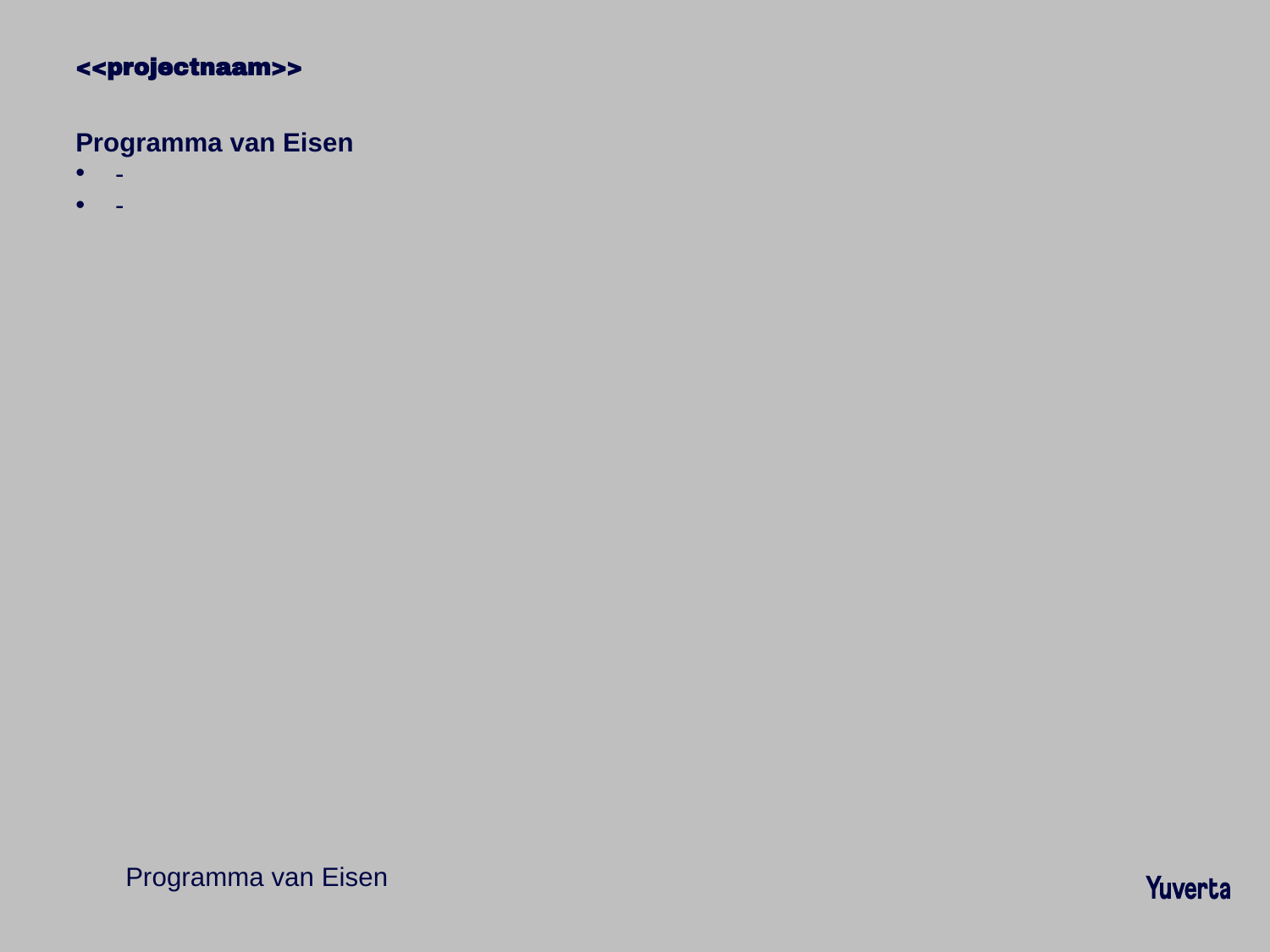

<<projectnaam>>
Programma van Eisen
-
-

Programma van Eisen